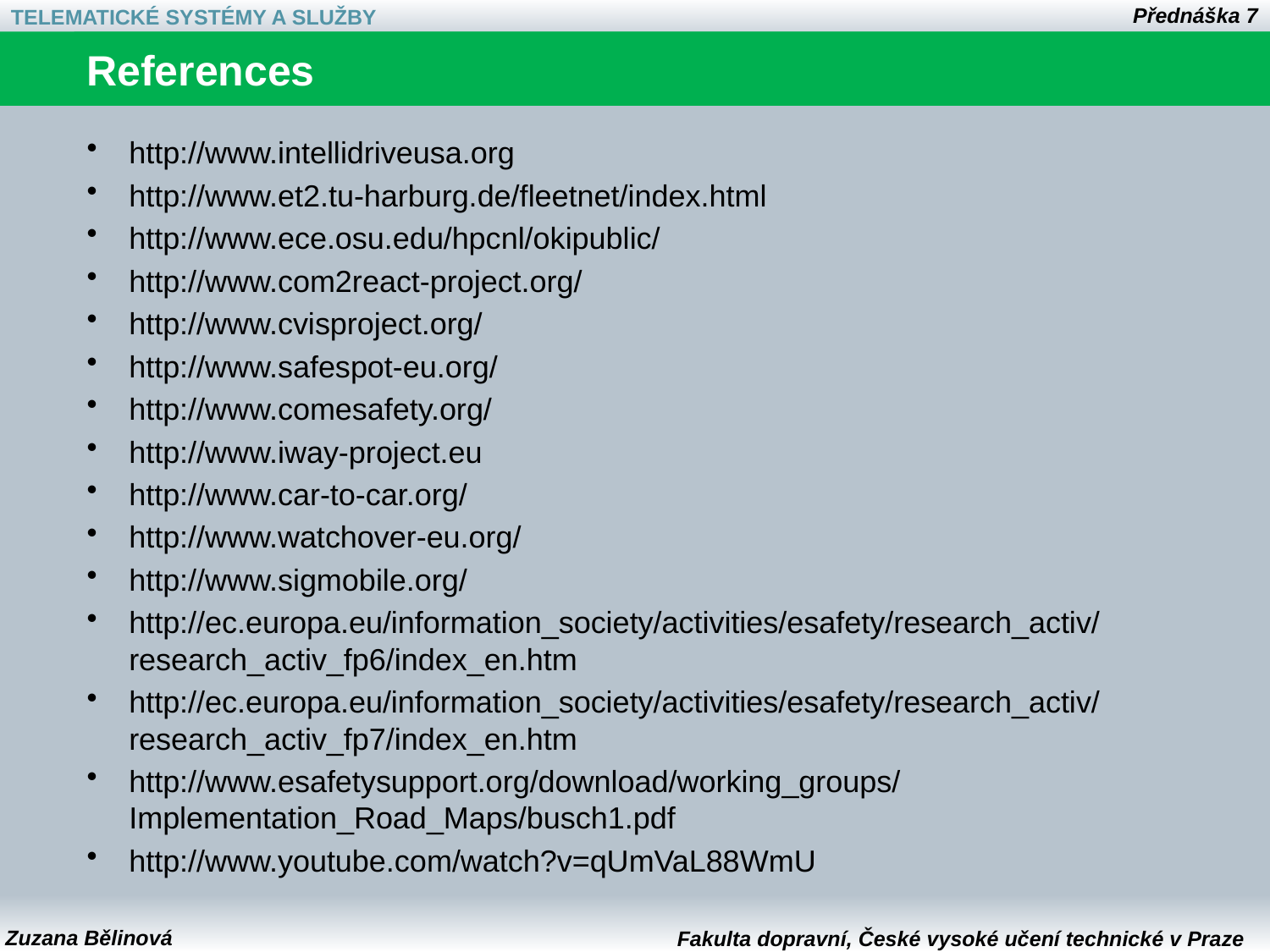

# References
http://www.intellidriveusa.org
http://www.et2.tu-harburg.de/fleetnet/index.html
http://www.ece.osu.edu/hpcnl/okipublic/
http://www.com2react-project.org/
http://www.cvisproject.org/
http://www.safespot-eu.org/
http://www.comesafety.org/
http://www.iway-project.eu
http://www.car-to-car.org/
http://www.watchover-eu.org/
http://www.sigmobile.org/
http://ec.europa.eu/information_society/activities/esafety/research_activ/research_activ_fp6/index_en.htm
http://ec.europa.eu/information_society/activities/esafety/research_activ/research_activ_fp7/index_en.htm
http://www.esafetysupport.org/download/working_groups/Implementation_Road_Maps/busch1.pdf
http://www.youtube.com/watch?v=qUmVaL88WmU